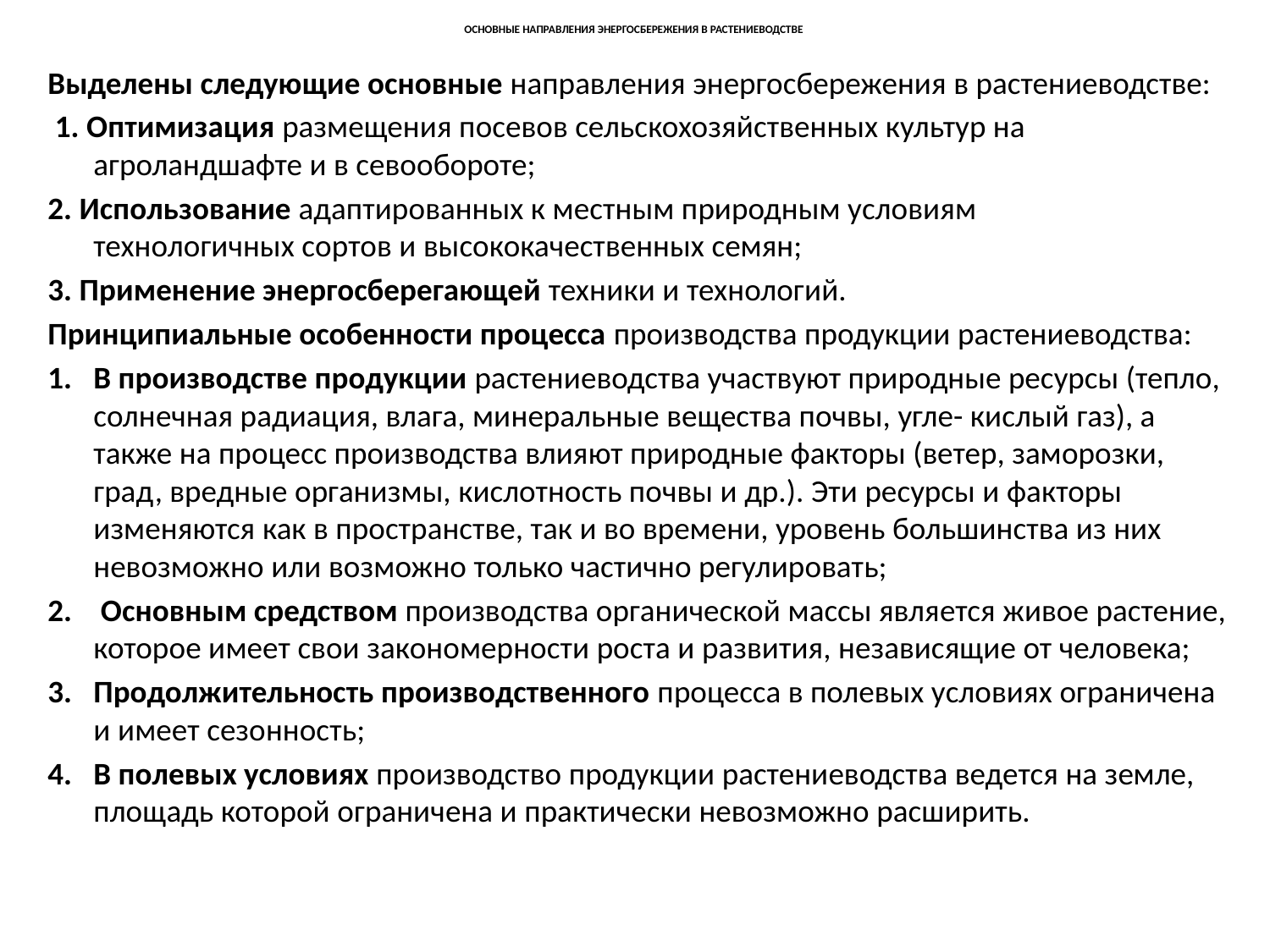

# ОСНОВНЫЕ НАПРАВЛЕНИЯ ЭНЕРГОСБЕРЕЖЕНИЯ В РАСТЕНИЕВОДСТВЕ
Выделены следующие основные направления энергосбережения в растениеводстве:
 1. Оптимизация размещения посевов сельскохозяйственных культур на агроландшафте и в севообороте;
2. Использование адаптированных к местным природным условиям                    технологичных сортов и высококачественных семян;
3. Применение энергосберегающей техники и технологий.
Принципиальные особенности процесса производства продукции растениеводства:
В производстве продукции растениеводства участвуют природные ресурсы (тепло, солнечная радиация, влага, минеральные вещества почвы, угле- кислый газ), а также на процесс производства влияют природные факторы (ветер, заморозки, град, вредные организмы, кислотность почвы и др.). Эти ресурсы и факторы изменяются как в пространстве, так и во времени, уровень большинства из них невозможно или возможно только частично регулировать;
 Основным средством производства органической массы является живое растение, которое имеет свои закономерности роста и развития, независящие от человека;
Продолжительность производственного процесса в полевых условиях ограничена и имеет сезонность;
В полевых условиях производство продукции растениеводства ведется на земле, площадь которой ограничена и практически невозможно расширить.